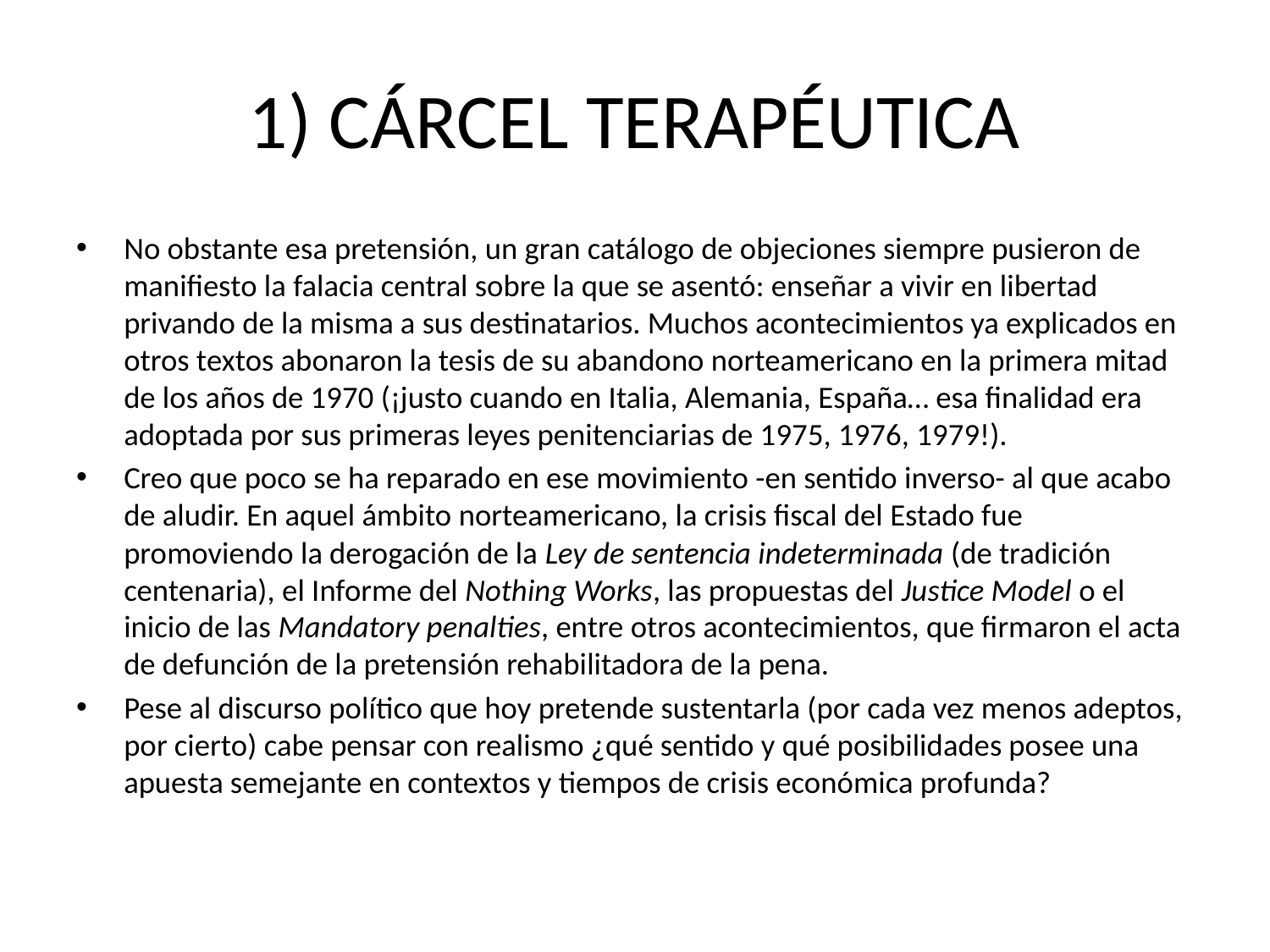

# 1) CÁRCEL TERAPÉUTICA
No obstante esa pretensión, un gran catálogo de objeciones siempre pusieron de manifiesto la falacia central sobre la que se asentó: enseñar a vivir en libertad privando de la misma a sus destinatarios. Muchos acontecimientos ya explicados en otros textos abonaron la tesis de su abandono norteamericano en la primera mitad de los años de 1970 (¡justo cuando en Italia, Alemania, España… esa finalidad era adoptada por sus primeras leyes penitenciarias de 1975, 1976, 1979!).
Creo que poco se ha reparado en ese movimiento -en sentido inverso- al que acabo de aludir. En aquel ámbito norteamericano, la crisis fiscal del Estado fue promoviendo la derogación de la Ley de sentencia indeterminada (de tradición centenaria), el Informe del Nothing Works, las propuestas del Justice Model o el inicio de las Mandatory penalties, entre otros acontecimientos, que firmaron el acta de defunción de la pretensión rehabilitadora de la pena.
Pese al discurso político que hoy pretende sustentarla (por cada vez menos adeptos, por cierto) cabe pensar con realismo ¿qué sentido y qué posibilidades posee una apuesta semejante en contextos y tiempos de crisis económica profunda?